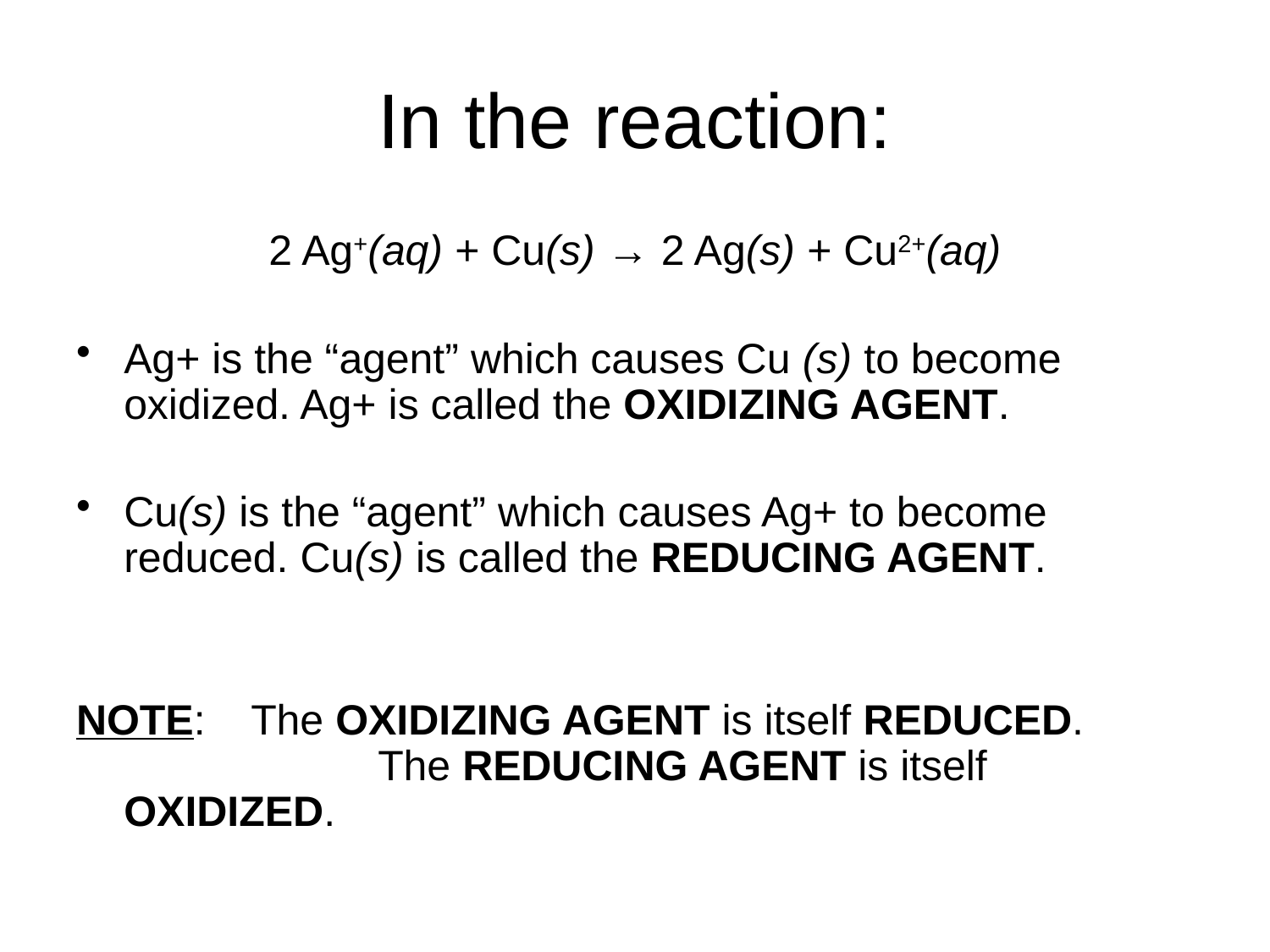

# In the reaction:
2 Ag+(aq) + Cu(s) → 2 Ag(s) + Cu2+(aq)

Ag+ is the “agent” which causes Cu (s) to become oxidized. Ag+ is called the OXIDIZING AGENT.

Cu(s) is the “agent” which causes Ag+ to become reduced. Cu(s) is called the REDUCING AGENT.

NOTE: 	The OXIDIZING AGENT is itself REDUCED.
		The REDUCING AGENT is itself OXIDIZED.